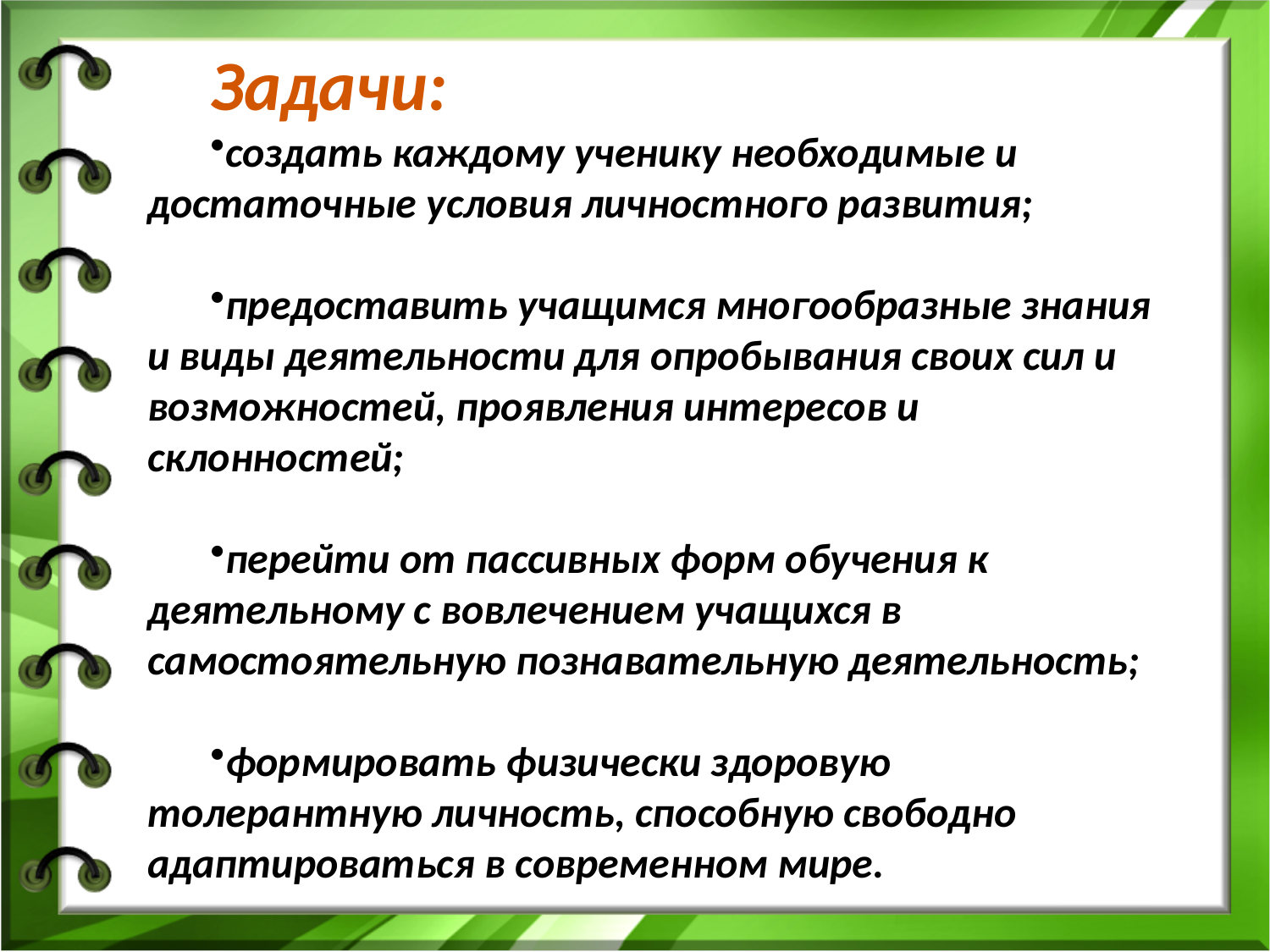

Задачи:
создать каждому ученику необходимые и достаточные условия личностного развития;

предоставить учащимся многообразные знания и виды деятельности для опробывания своих сил и возможностей, проявления интересов и склонностей;

перейти от пассивных форм обучения к деятельному с вовлечением учащихся в самостоятельную познавательную деятельность;

формировать физически здоровую толерантную личность, способную свободно адаптироваться в современном мире.